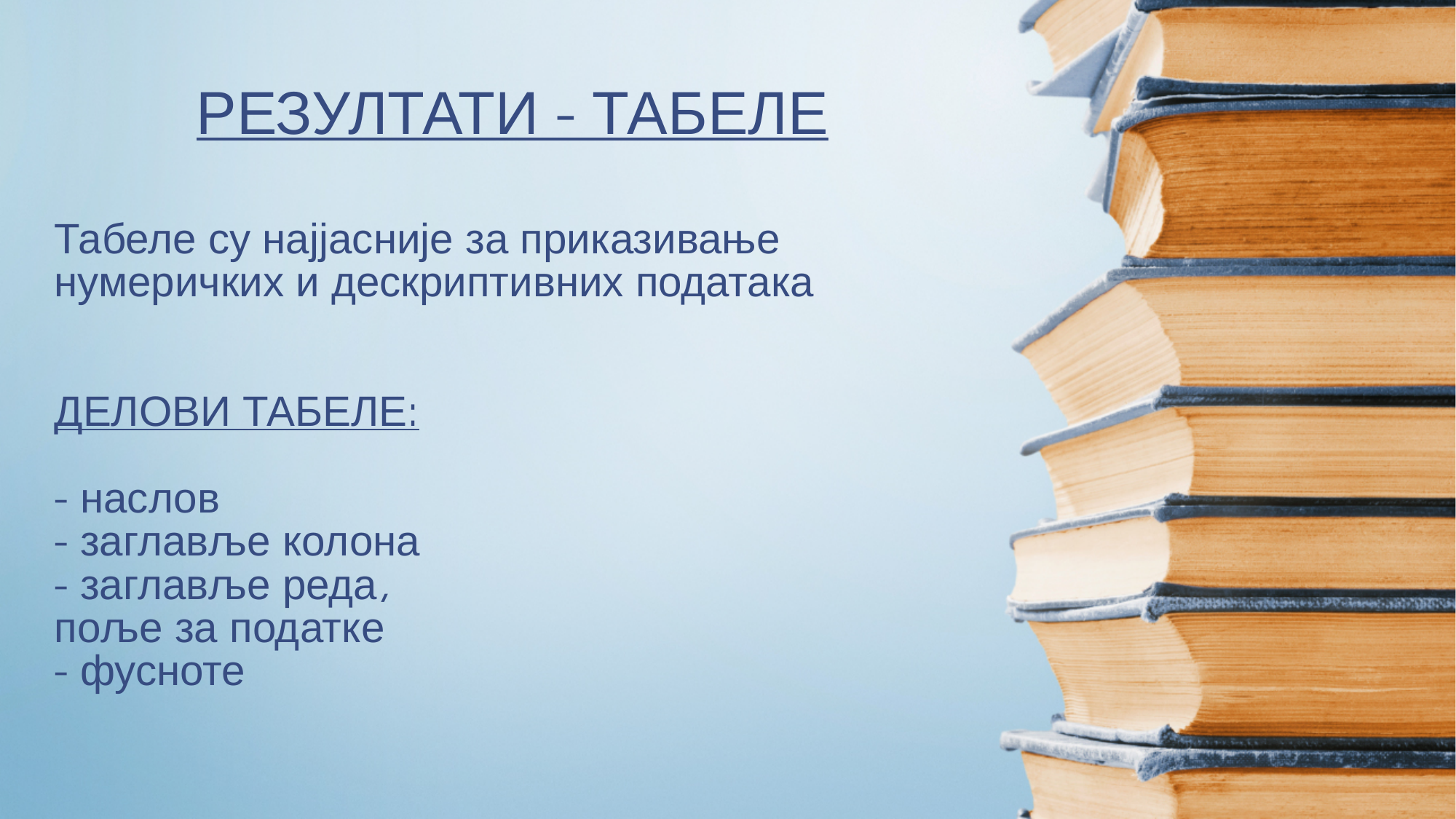

РЕЗУЛТАТИ - ТАБЕЛЕ
# Табеле су најјасније за приказивање нумеричких и дескриптивних података ДЕЛОВИ ТАБЕЛЕ: - наслов - заглавље колона - заглавље реда, поље за податке - фусноте